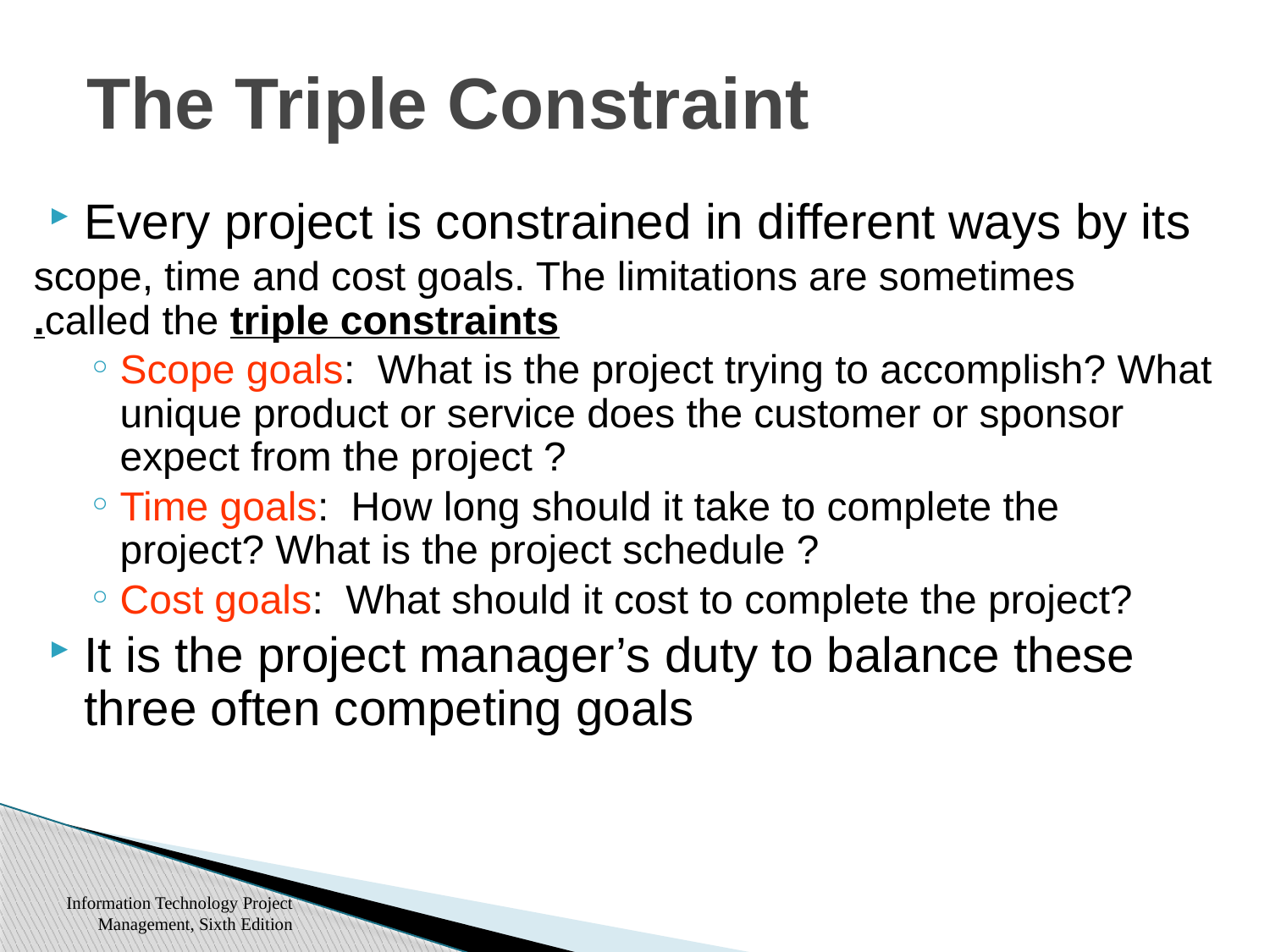

# The Triple Constraint
Every project is constrained in different ways by its
scope, time and cost goals. The limitations are sometimes called the triple constraints.
Scope goals:  What is the project trying to accomplish? What unique product or service does the customer or sponsor expect from the project ?
Time goals:  How long should it take to complete the project? What is the project schedule ?
Cost goals:  What should it cost to complete the project?
It is the project manager’s duty to balance these three often competing goals
Information Technology Project Management, Sixth Edition